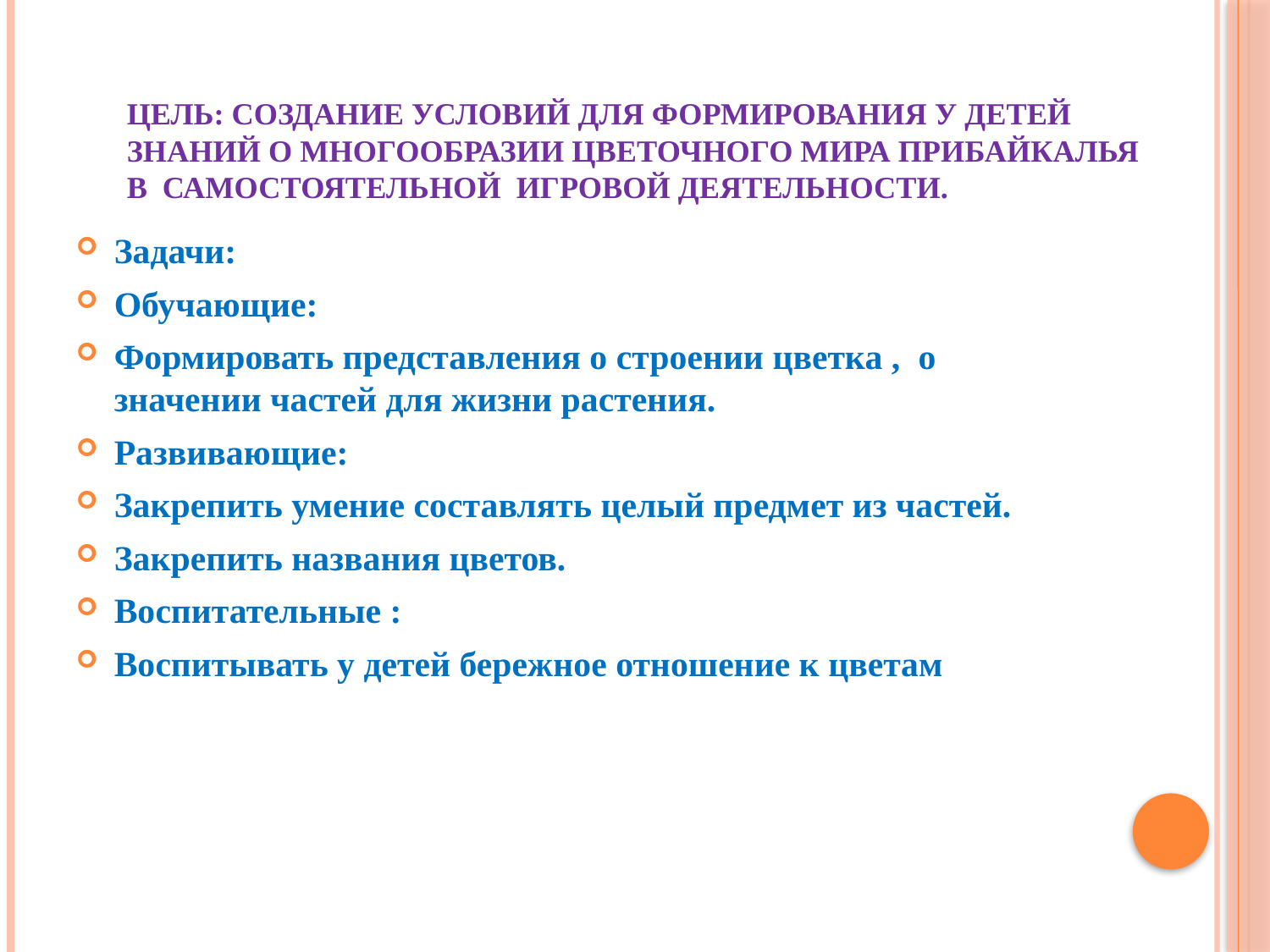

# Цель: Создание условий для формирования у детей знаний о многообразии цветочного мира Прибайкалья в  самостоятельной  игровой деятельности.
Задачи:
Обучающие:
Формировать представления о строении цветка ,  о значении частей для жизни растения.
Развивающие:
Закрепить умение составлять целый предмет из частей.
Закрепить названия цветов.
Воспитательные :
Воспитывать у детей бережное отношение к цветам